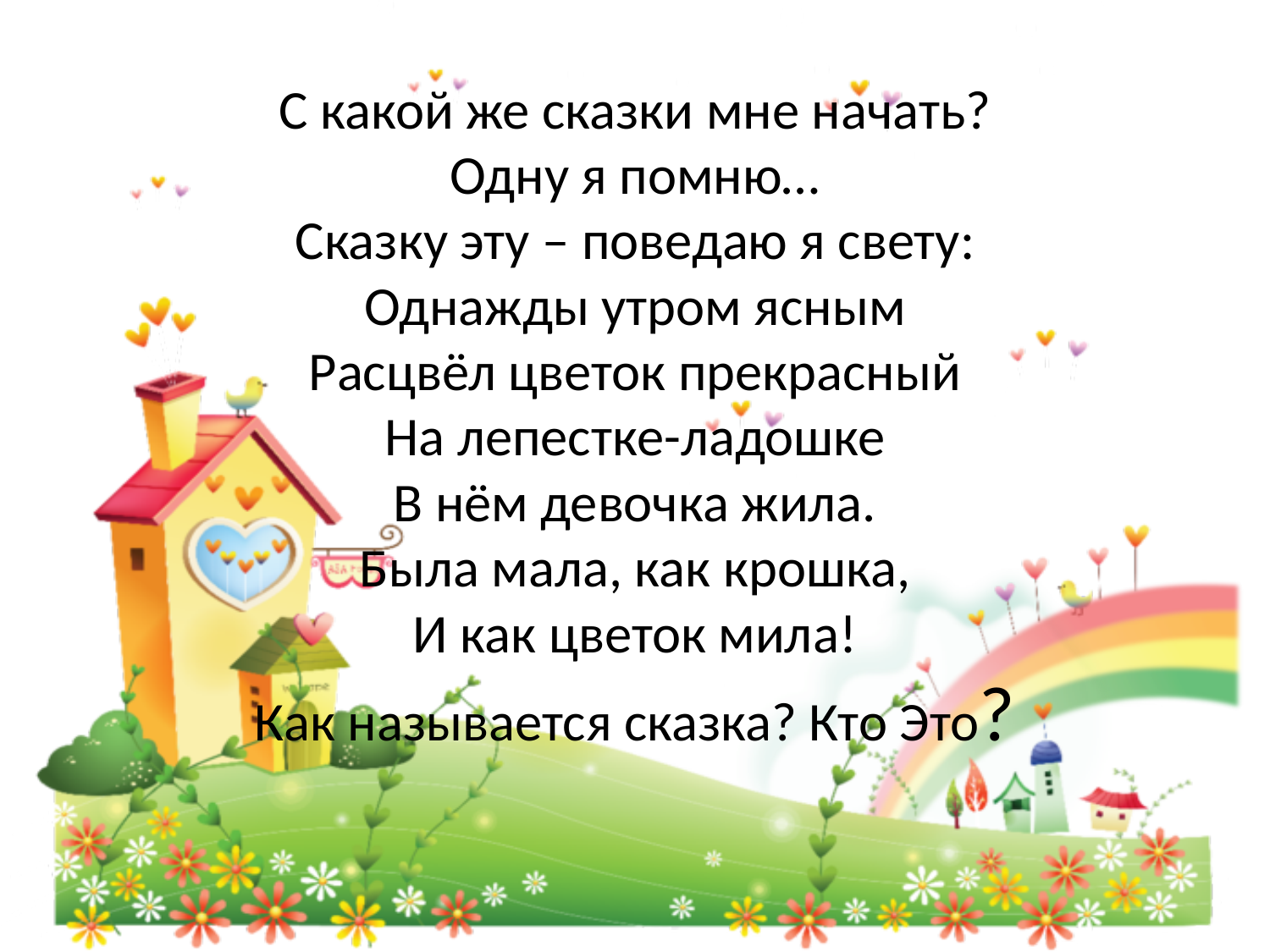

# С какой же сказки мне начать? Одну я помню… Сказку эту – поведаю я свету: Однажды утром ясным Расцвёл цветок прекрасный На лепестке-ладошке В нём девочка жила. Была мала, как крошка, И как цветок мила! Как называется сказка? Кто Это?